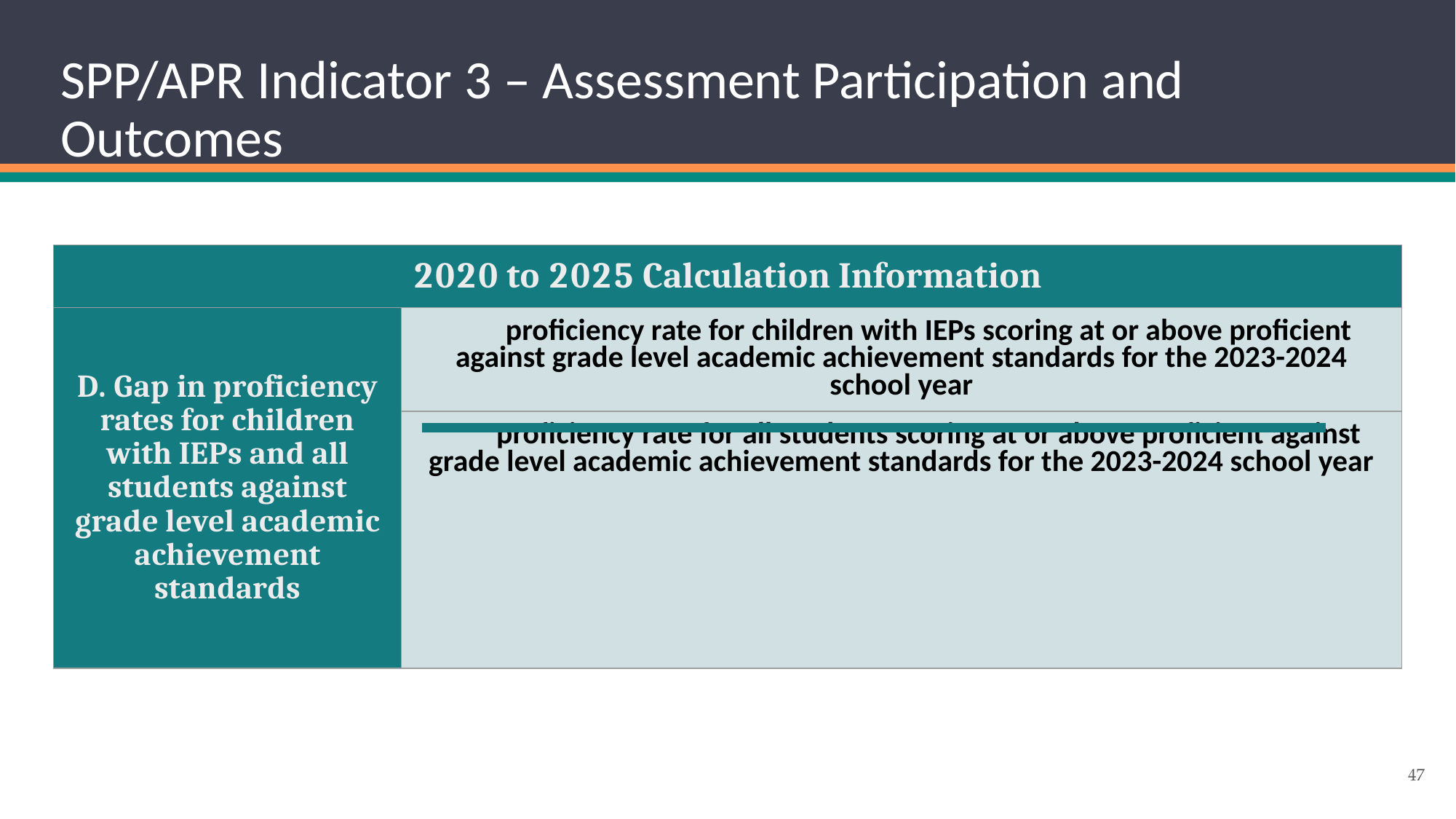

# SPP/APR Indicator 3 – Assessment Participation and Outcomes
| 2020 to 2025 Calculation Information |
| --- |
|  |
| D. Gap in proficiency rates for children with IEPs and all students against grade level academic achievement standards | proficiency rate for children with IEPs scoring at or above proficient against grade level academic achievement standards for the 2023-2024 school year |
| --- | --- |
|  | proficiency rate for all students scoring at or above proficient against grade level academic achievement standards for the 2023-2024 school year |
47